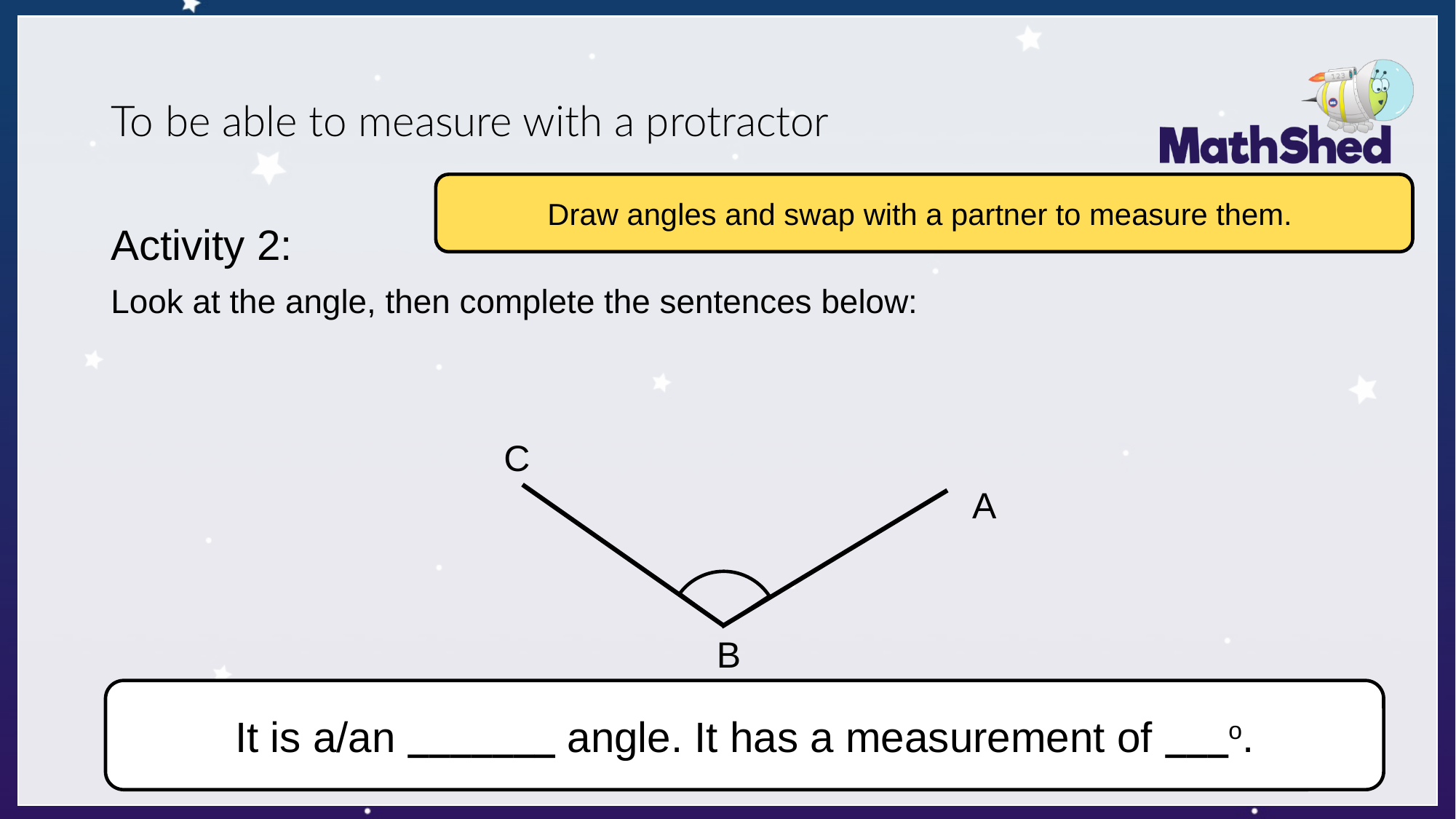

# To be able to measure with a protractor
Draw angles and swap with a partner to measure them.
Activity 2:
Look at the angle, then complete the sentences below:

C
A

B
It is a/an _______ angle. It has a measurement of ___o.